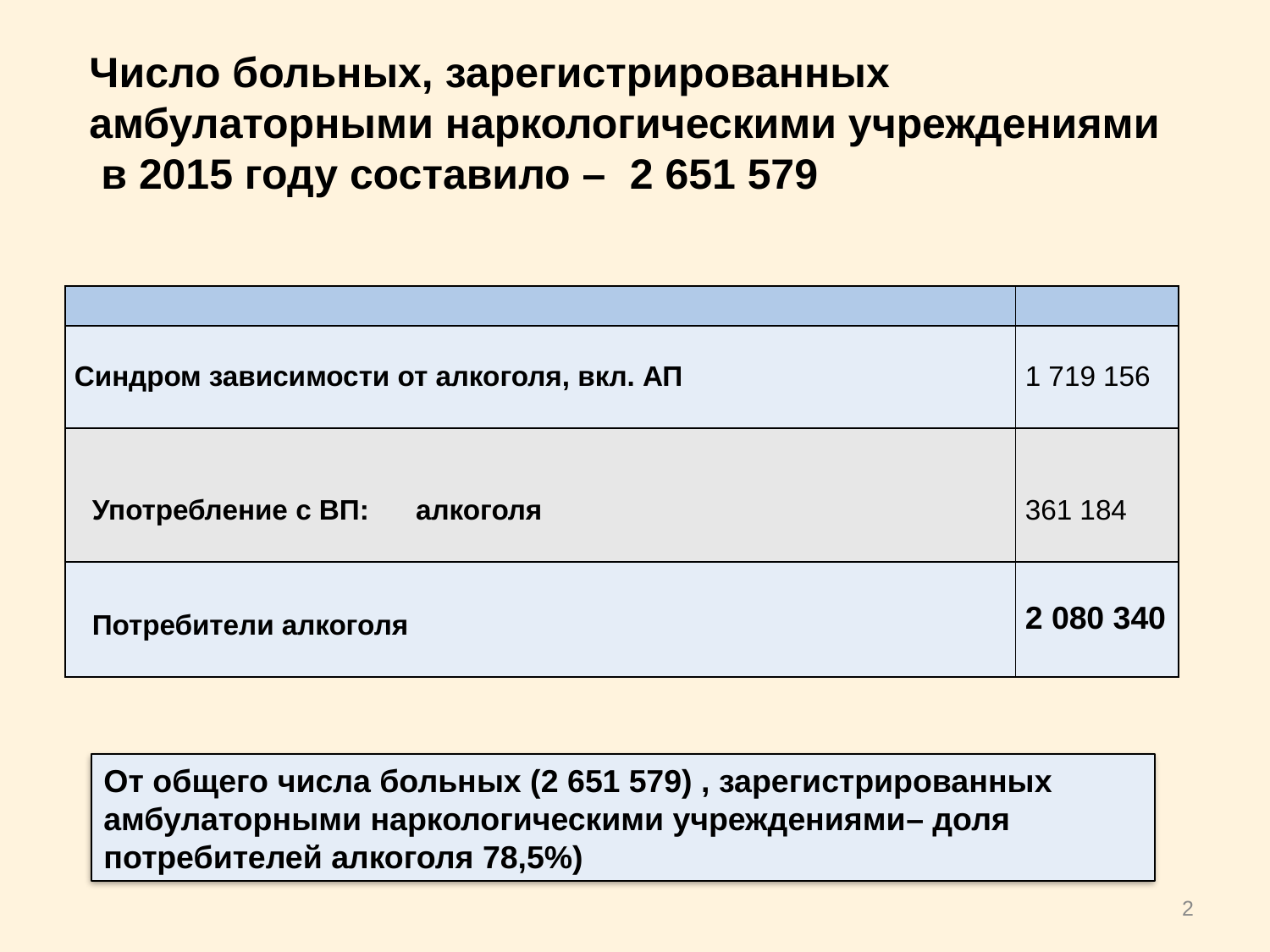

# Число больных, зарегистрированных амбулаторными наркологическими учреждениями в 2015 году составило –  2 651 579
|  |  |
| --- | --- |
| Синдром зависимости от алкоголя, вкл. АП | 1 719 156 |
| Употребление с ВП: алкоголя | 361 184 |
| Потребители алкоголя | 2 080 340 |
От общего числа больных (2 651 579) , зарегистрированных амбулаторными наркологическими учреждениями– доля потребителей алкоголя 78,5%)
2